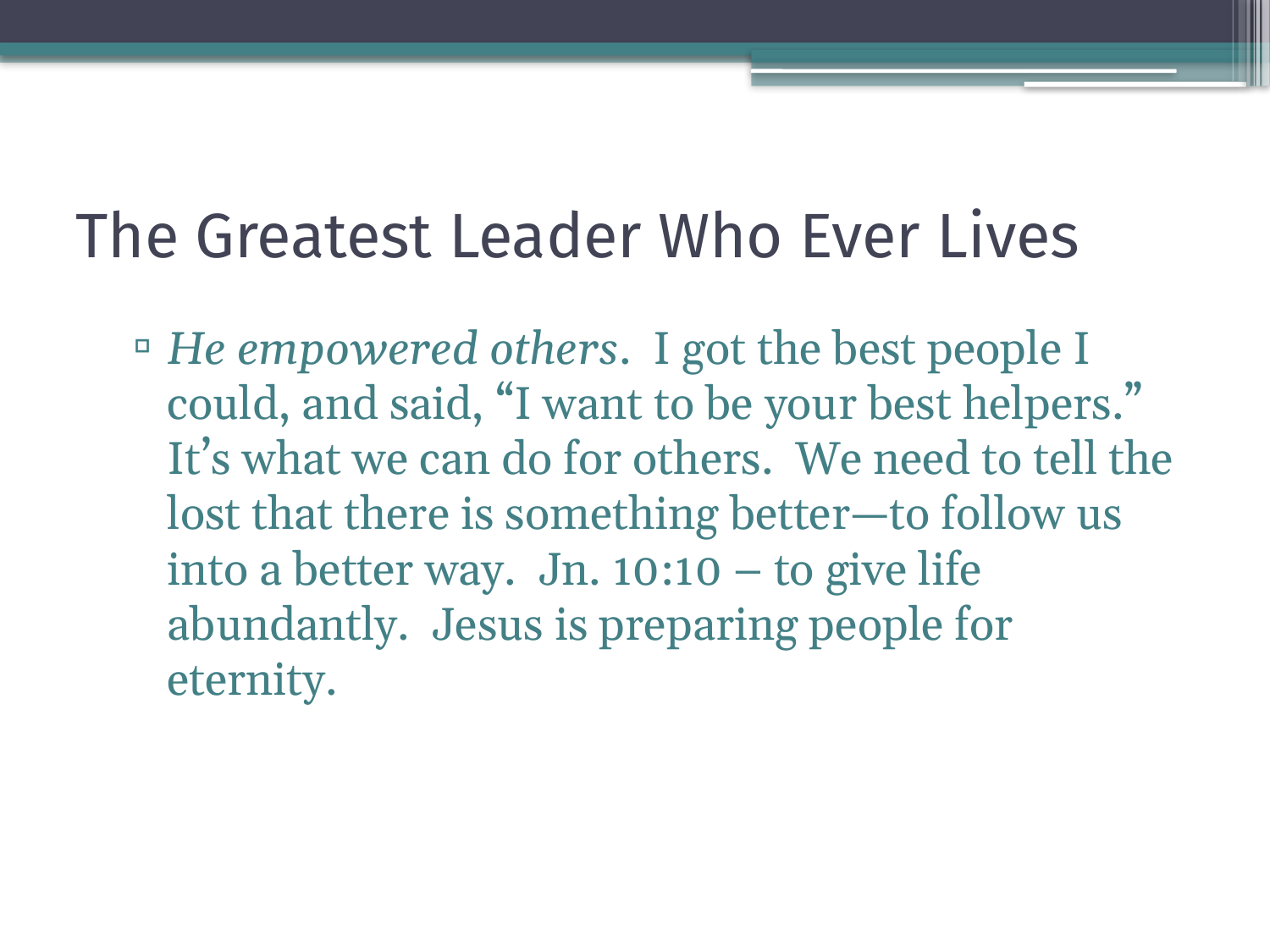

# The Greatest Leader Who Ever Lives
He empowered others.  I got the best people I could, and said, “I want to be your best helpers.”  It’s what we can do for others.  We need to tell the lost that there is something better—to follow us into a better way.  Jn. 10:10 – to give life abundantly.  Jesus is preparing people for eternity.